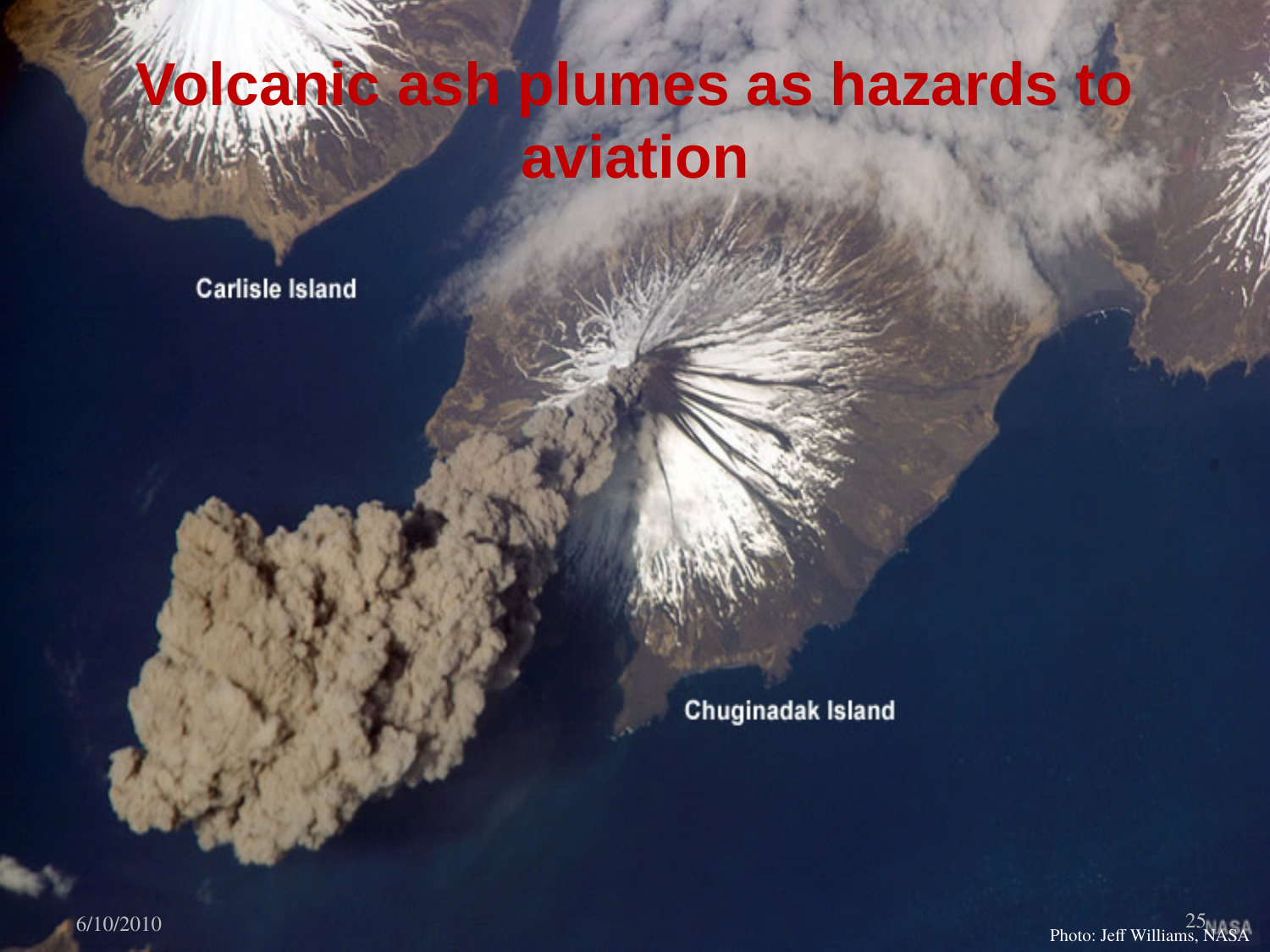

# Volcanic ash plumes as hazards to aviation
6/10/2010
25
Photo: Jeff Williams, NASA